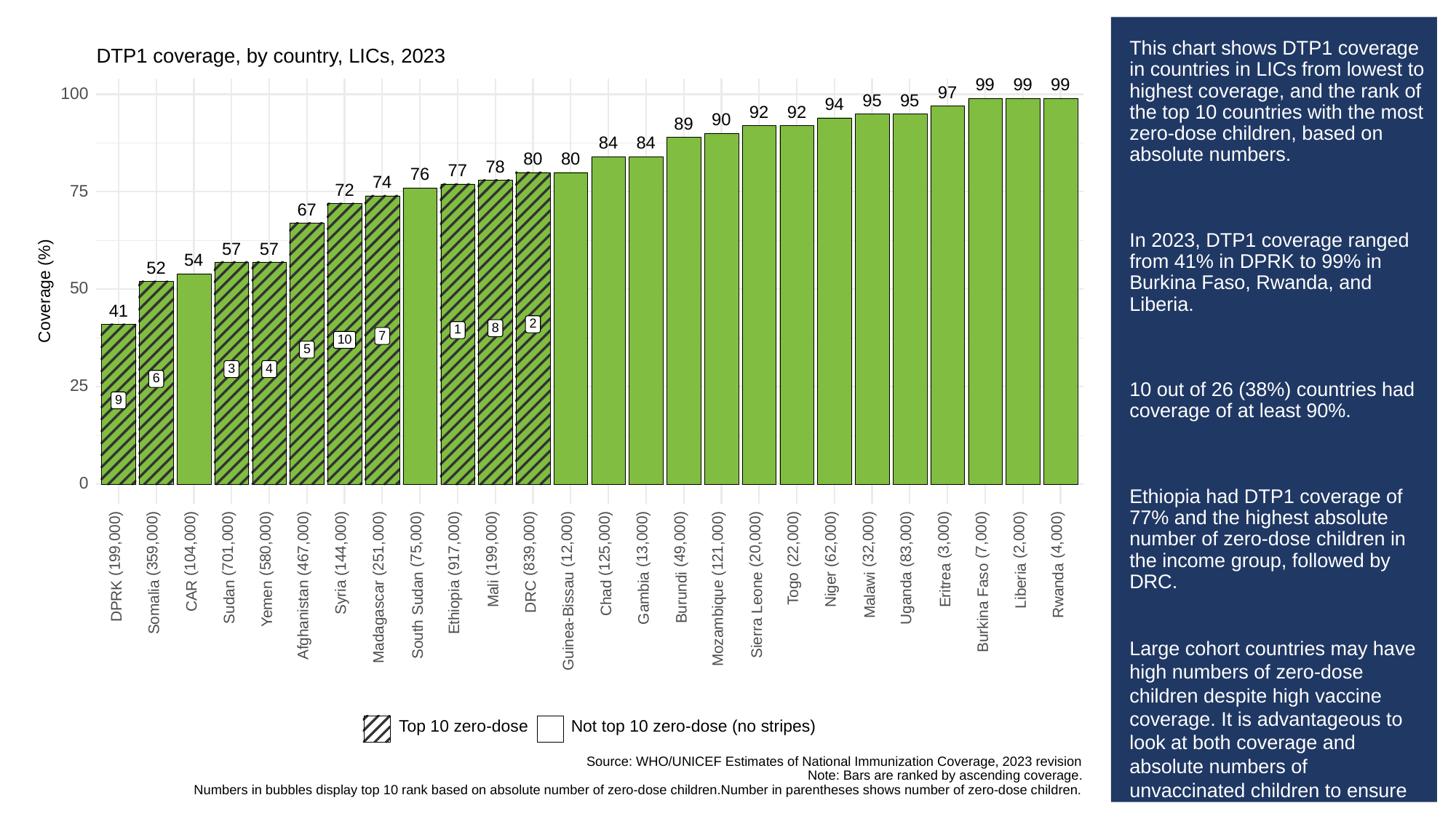

# This chart shows DTP1 coverage in countries in LICs from lowest to highest coverage, and the rank of the top 10 countries with the most zero-dose children, based on absolute numbers.

In 2023, DTP1 coverage ranged from 41% in DPRK to 99% in Burkina Faso, Rwanda, and Liberia.

10 out of 26 (38%) countries had coverage of at least 90%.

Ethiopia had DTP1 coverage of 77% and the highest absolute number of zero-dose children in the income group, followed by DRC.

Large cohort countries may have high numbers of zero-dose children despite high vaccine coverage. It is advantageous to look at both coverage and absolute numbers of unvaccinated children to ensure vulnerable countries with small birth cohorts are not missed.

DTP1 coverage, by country, LICs, 2023

99
99
99
97
100

95
95

94

92
92

90

89

84
84

80
80

78
77
76

74

72
75

67

57
57

54

52

50
Coverage (%)

41

2

8

1

7

10

5

3
4

6

25

9

0

(3,000)
(7,000)
(2,000)
(4,000)
(75,000)
(12,000)
(13,000)
(49,000)
(20,000)
(22,000)
(62,000)
(32,000)
(83,000)
(199,000)
(359,000)
(104,000)
(701,000)
(580,000)
(467,000)
(144,000)
(251,000)
(917,000)
(199,000)
(839,000)
(125,000)
(121,000)
Faso
Eritrea
Liberia
Togo
Niger
Rwanda
Leone
Sudan
Mali
Malawi
Syria
CAR
DRC
Uganda
Burundi
Gambia
Chad
DPRK
Sudan
Yemen
Ethiopia
Somalia
Afghanistan
Madagascar
Guinea-Bissau
Mozambique
Burkina
Sierra
South

Not top 10 zero-dose (no stripes)
Top 10 zero-dose

Source: WHO/UNICEF Estimates of National Immunization Coverage, 2023 revision
Note: Bars are ranked by ascending coverage.
Numbers in bubbles display top 10 rank based on absolute number of zero-dose children.Number in parentheses shows number of zero-dose children.